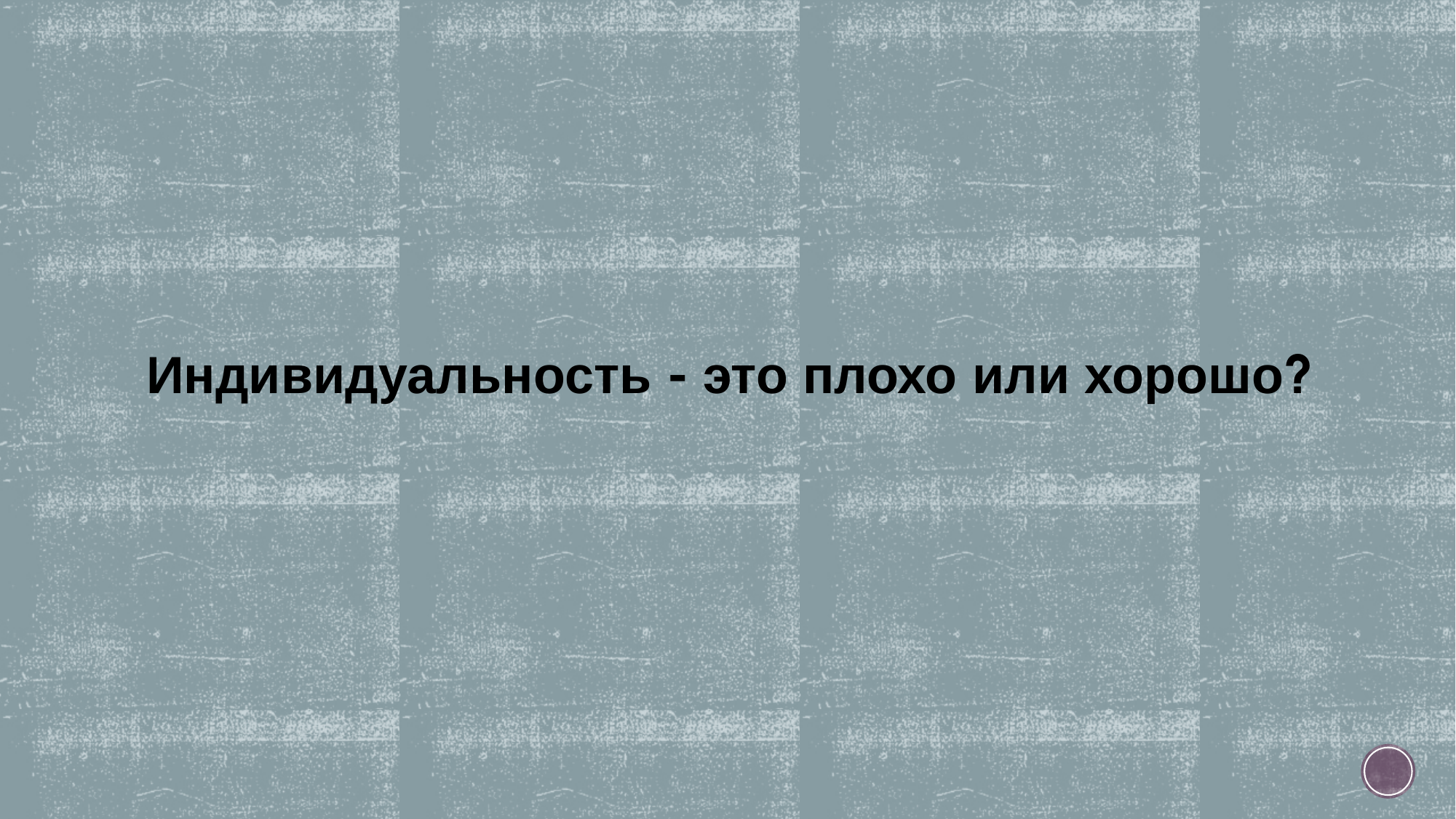

# Индивидуальность - это плохо или хорошо?